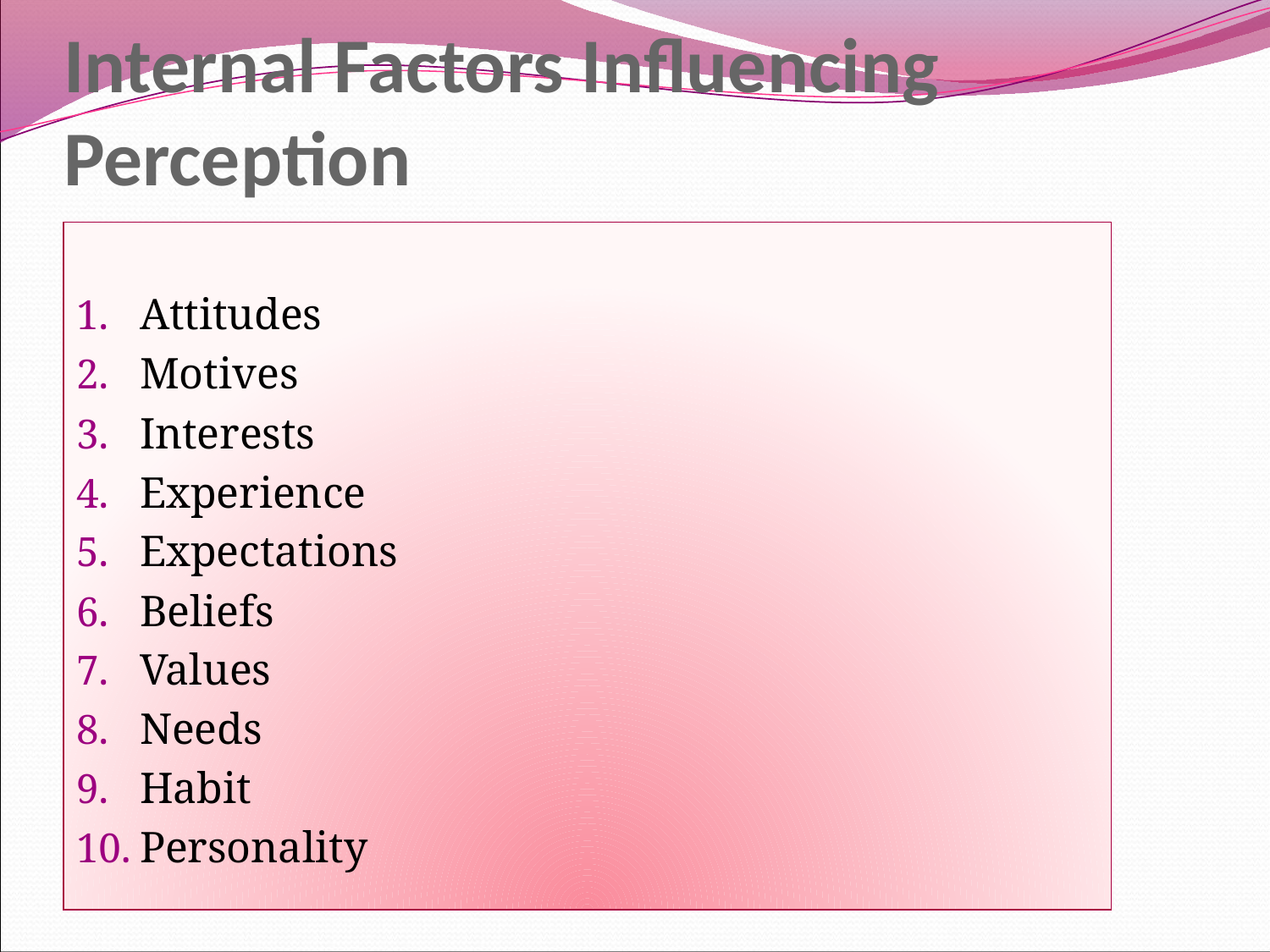

# Internal Factors Influencing Perception

Attitudes
Motives
Interests
Experience
Expectations
Beliefs
Values
Needs
Habit
Personality